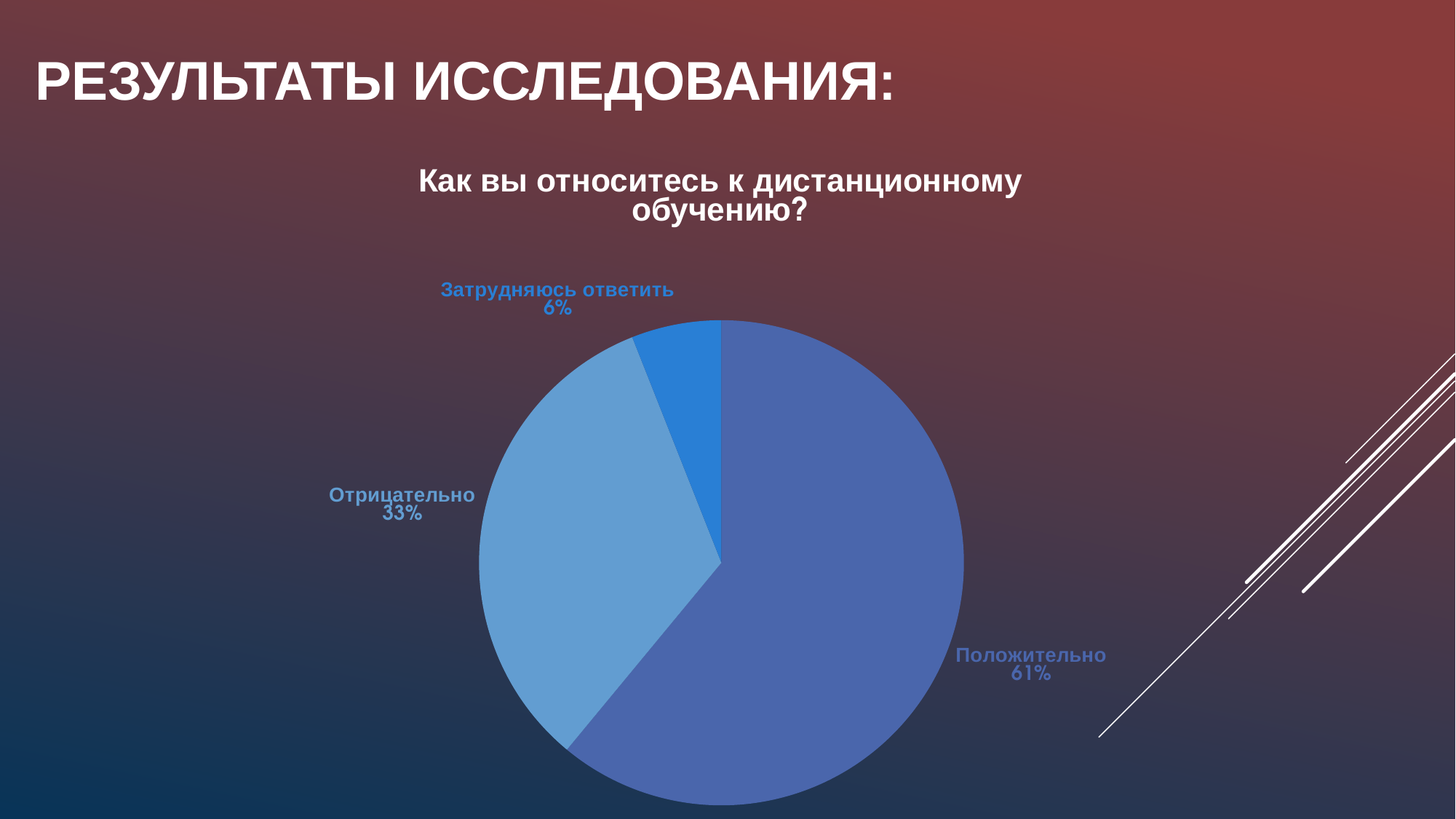

Результаты исследования:

### Chart: Как вы относитесь к дистанционному обучению?

| Category | Как вы относитесь к дистанционному обучению?  |
|---|---|
| Положительно | 0.61 |
| Отрицательно | 0.33 |
| Затрудняюсь ответить | 0.06 |